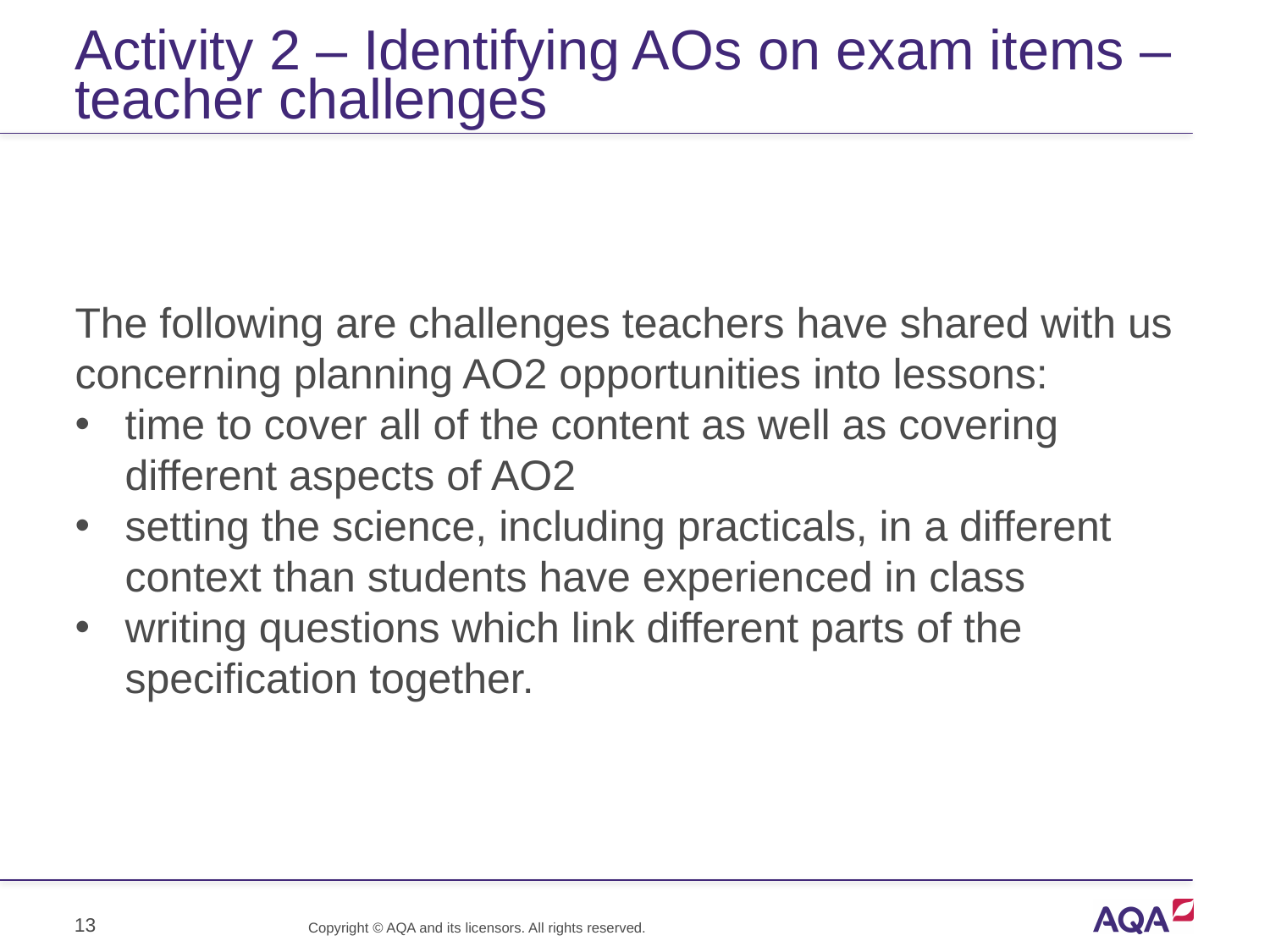

# Activity 2 – Identifying AOs on exam items – teacher challenges
The following are challenges teachers have shared with us concerning planning AO2 opportunities into lessons:
time to cover all of the content as well as covering different aspects of AO2
setting the science, including practicals, in a different context than students have experienced in class
writing questions which link different parts of the specification together.
13
Copyright © AQA and its licensors. All rights reserved.